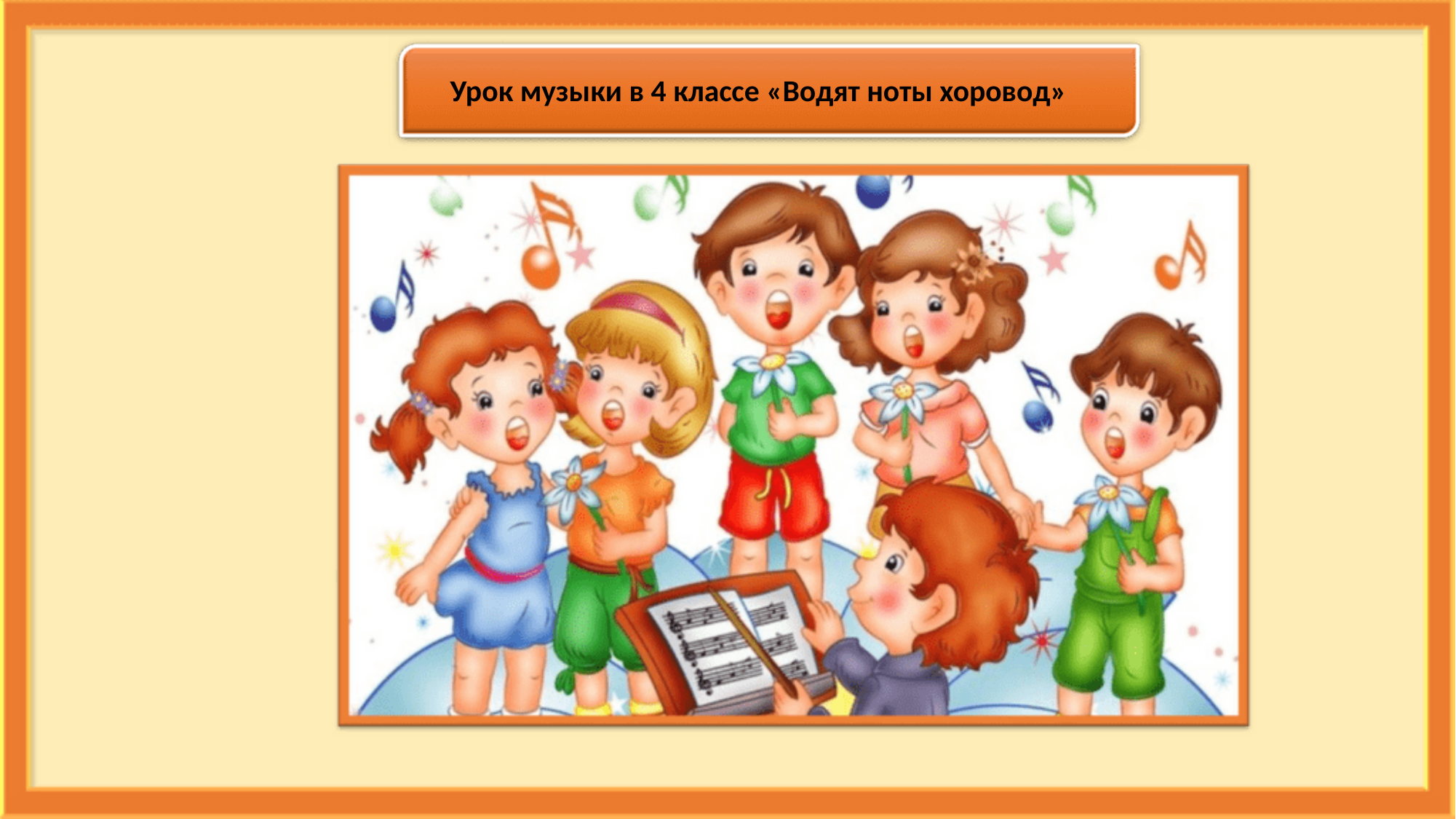

# Урок музыки в 4 классе «Водят ноты хоровод»